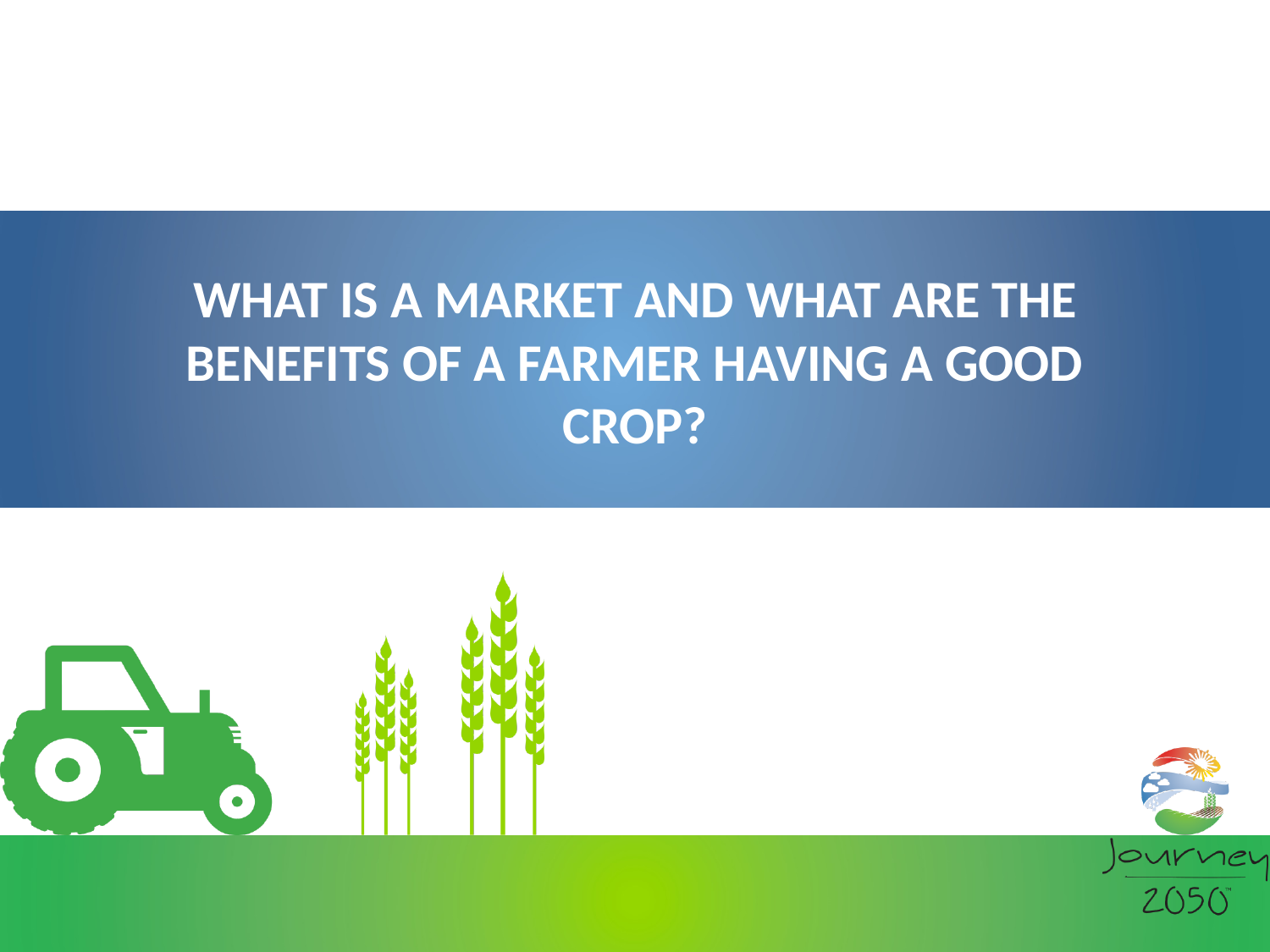

# What is a market and what are the benefits of a farmer having a good crop?